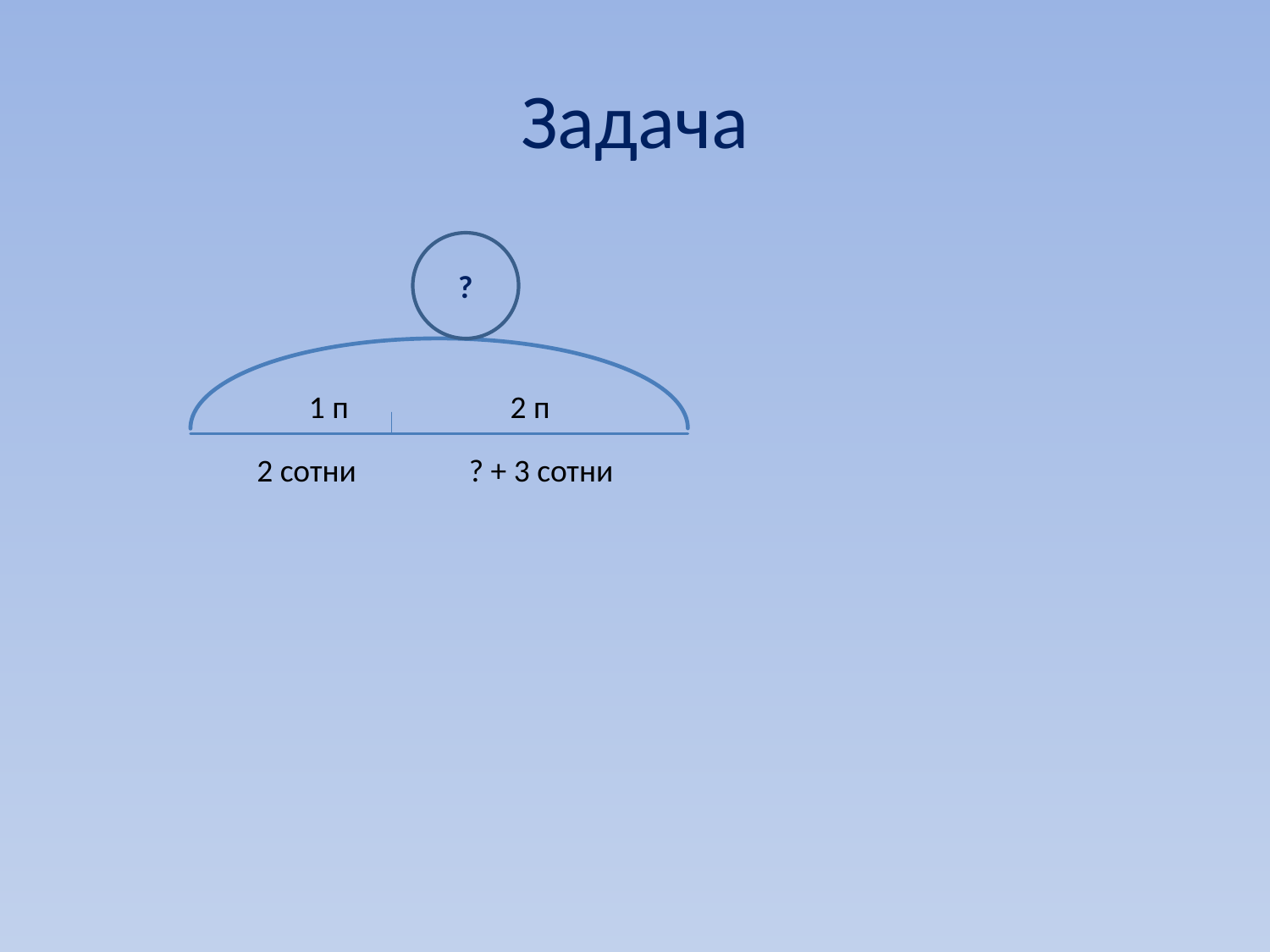

# Задача

?

2 п
1 п
2 сотни
? + 3 сотни